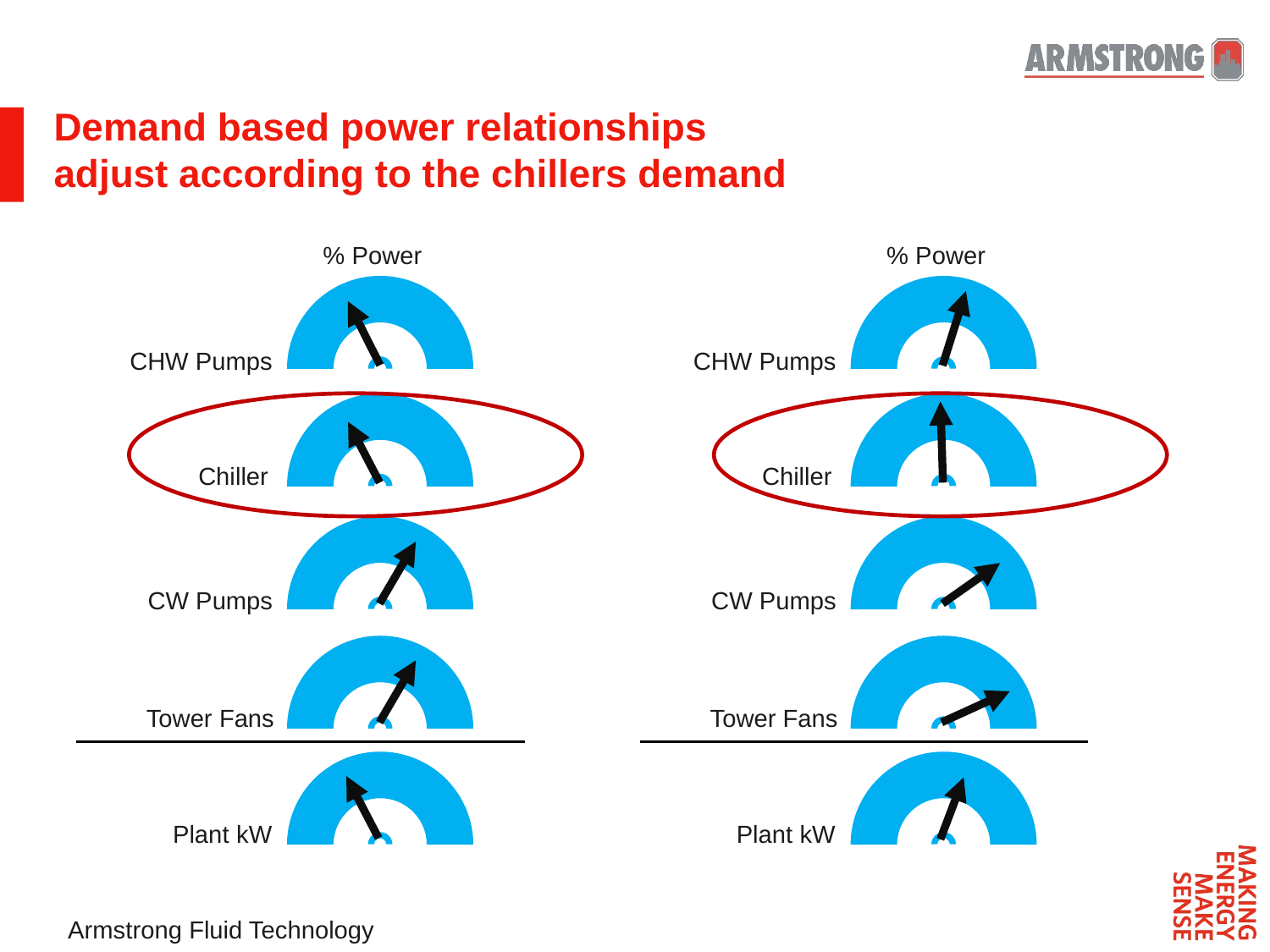

Demand based power relationships
adjust according to the chillers demand
% Power
% Power

CHW Pumps
CHW Pumps

Chiller
Chiller

CW Pumps
CW Pumps

Tower Fans
Tower Fans

Plant kW
Plant kW